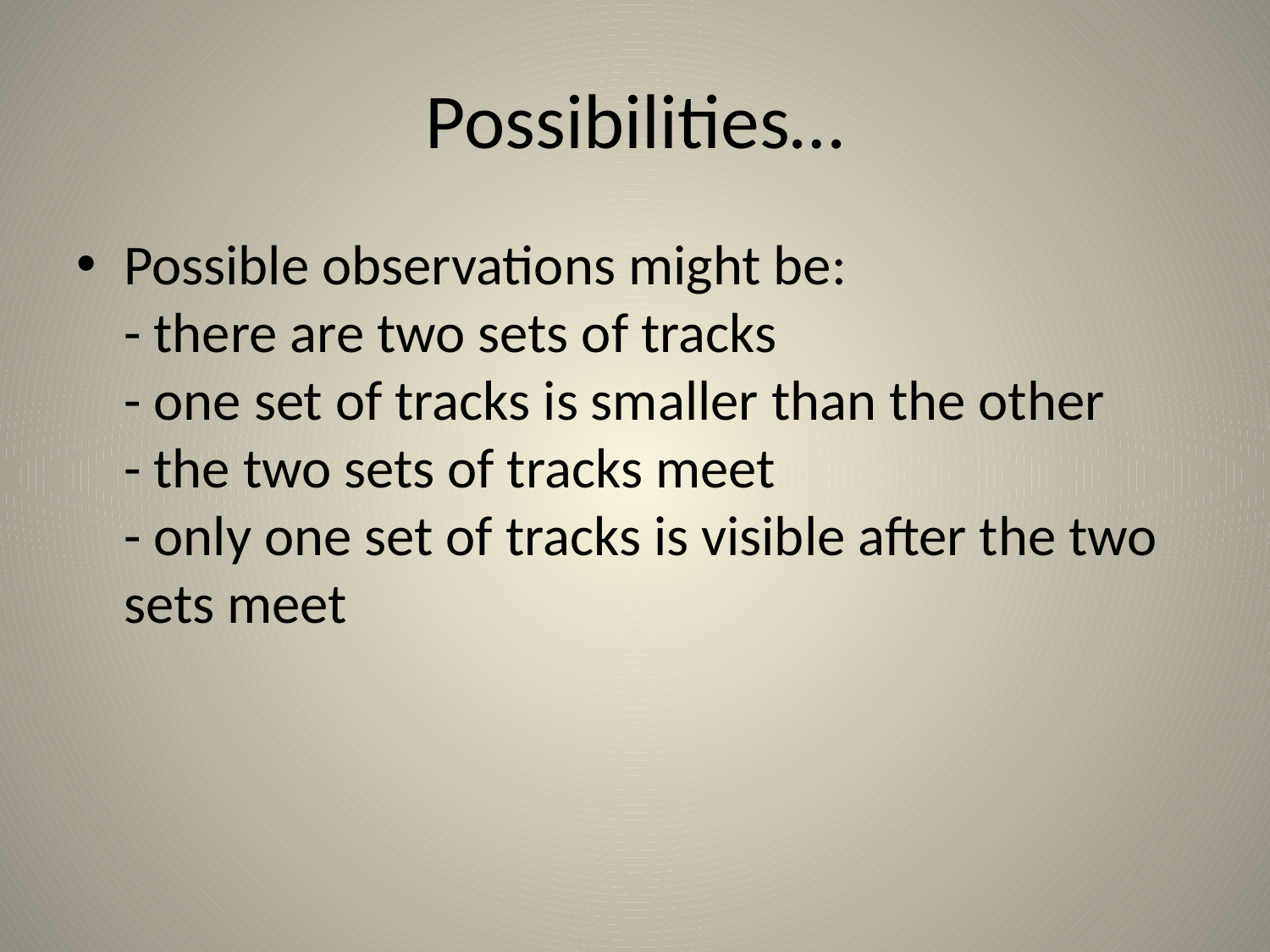

# Possibilities…
Possible observations might be:
- there are two sets of tracks
- one set of tracks is smaller than the other
- the two sets of tracks meet
- only one set of tracks is visible after the two sets meet